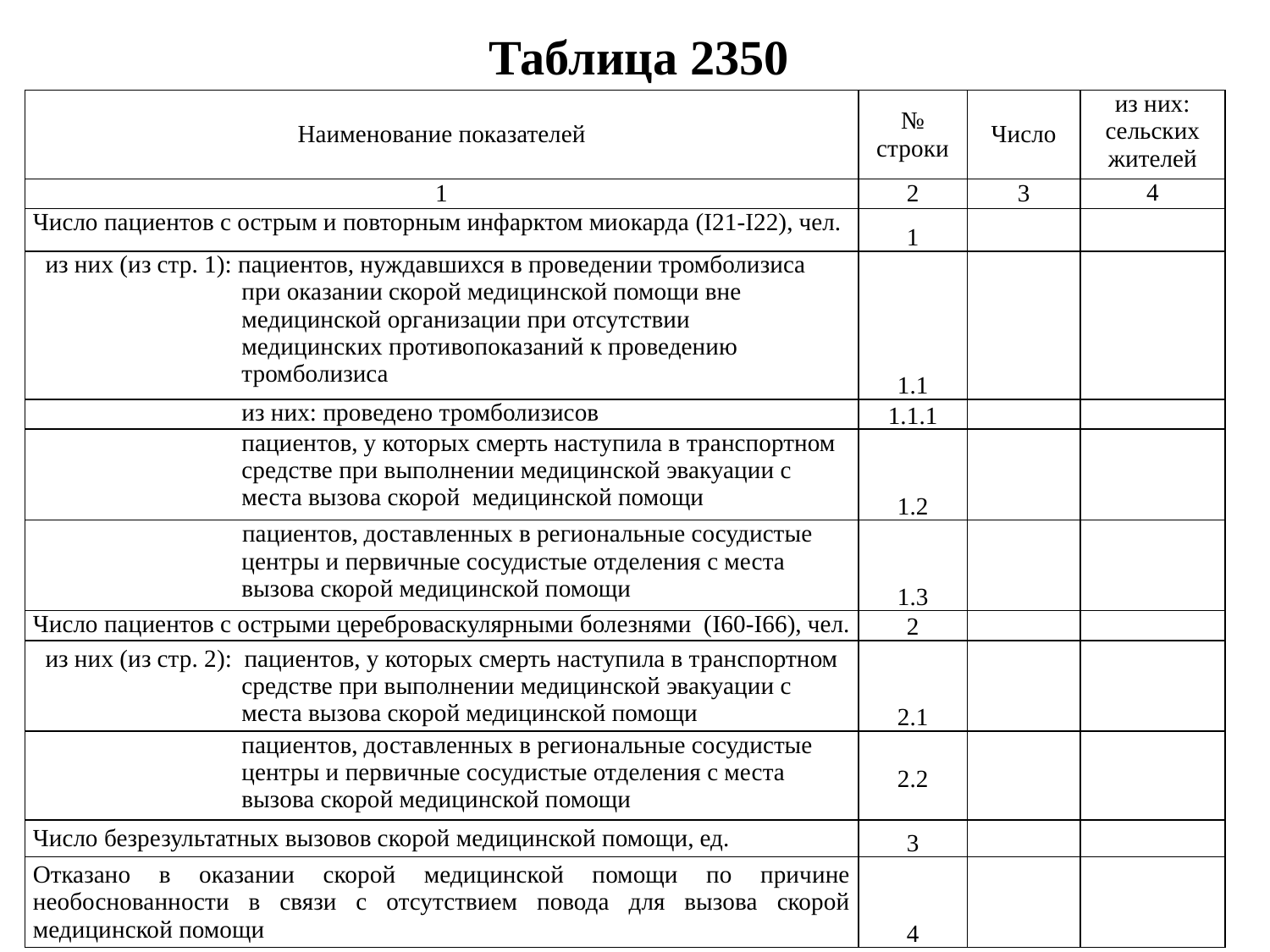

# Таблица 2350
| Наименование показателей | № строки | Число | из них: сельских жителей |
| --- | --- | --- | --- |
| 1 | 2 | 3 | 4 |
| Число пациентов с острым и повторным инфарктом миокарда (I21-I22), чел. | 1 |  |  |
| из них (из стр. 1): пациентов, нуждавшихся в проведении тромболизиса при оказании скорой медицинской помощи вне медицинской организации при отсутствии медицинских противопоказаний к проведению тромболизиса | 1.1 |  |  |
| из них: проведено тромболизисов | 1.1.1 |  |  |
| пациентов, у которых смерть наступила в транспортном средстве при выполнении медицинской эвакуации с места вызова скорой медицинской помощи | 1.2 |  |  |
| пациентов, доставленных в региональные сосудистые центры и первичные сосудистые отделения с места вызова скорой медицинской помощи | 1.3 |  |  |
| Число пациентов с острыми цереброваскулярными болезнями (I60-I66), чел. | 2 |  |  |
| из них (из стр. 2): пациентов, у которых смерть наступила в транспортном средстве при выполнении медицинской эвакуации с места вызова скорой медицинской помощи | 2.1 |  |  |
| пациентов, доставленных в региональные сосудистые центры и первичные сосудистые отделения с места вызова скорой медицинской помощи | 2.2 |  |  |
| Число безрезультатных вызовов скорой медицинской помощи, ед. | 3 |  |  |
| Отказано в оказании скорой медицинской помощи по причине необоснованности в связи с отсутствием повода для вызова скорой медицинской помощи | 4 |  |  |